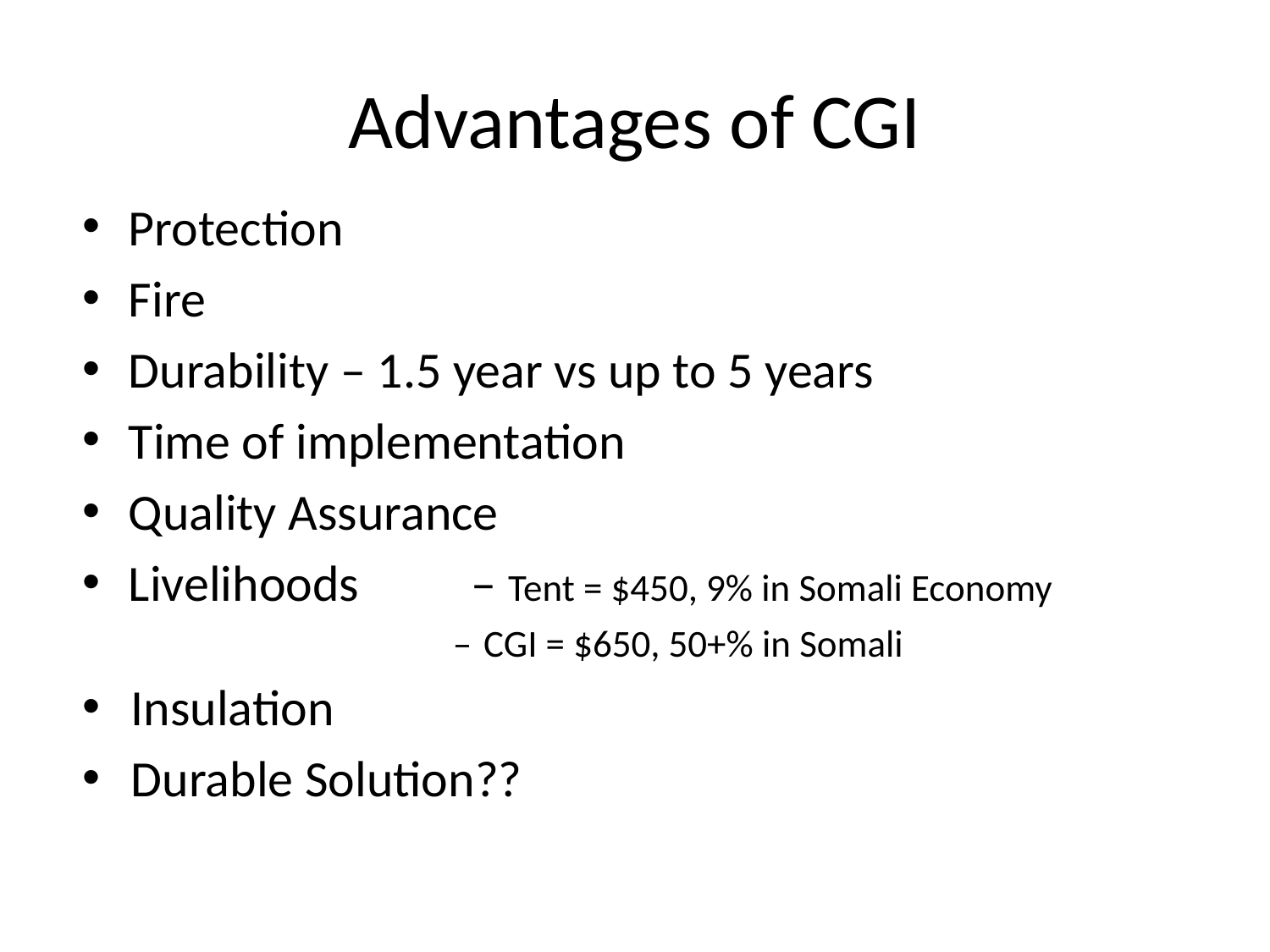

# Advantages of CGI
Protection
Fire
Durability – 1.5 year vs up to 5 years
Time of implementation
Quality Assurance
Livelihoods 	– Tent = $450, 9% in Somali Economy
– 	CGI = $650, 50+% in Somali
Insulation
Durable Solution??